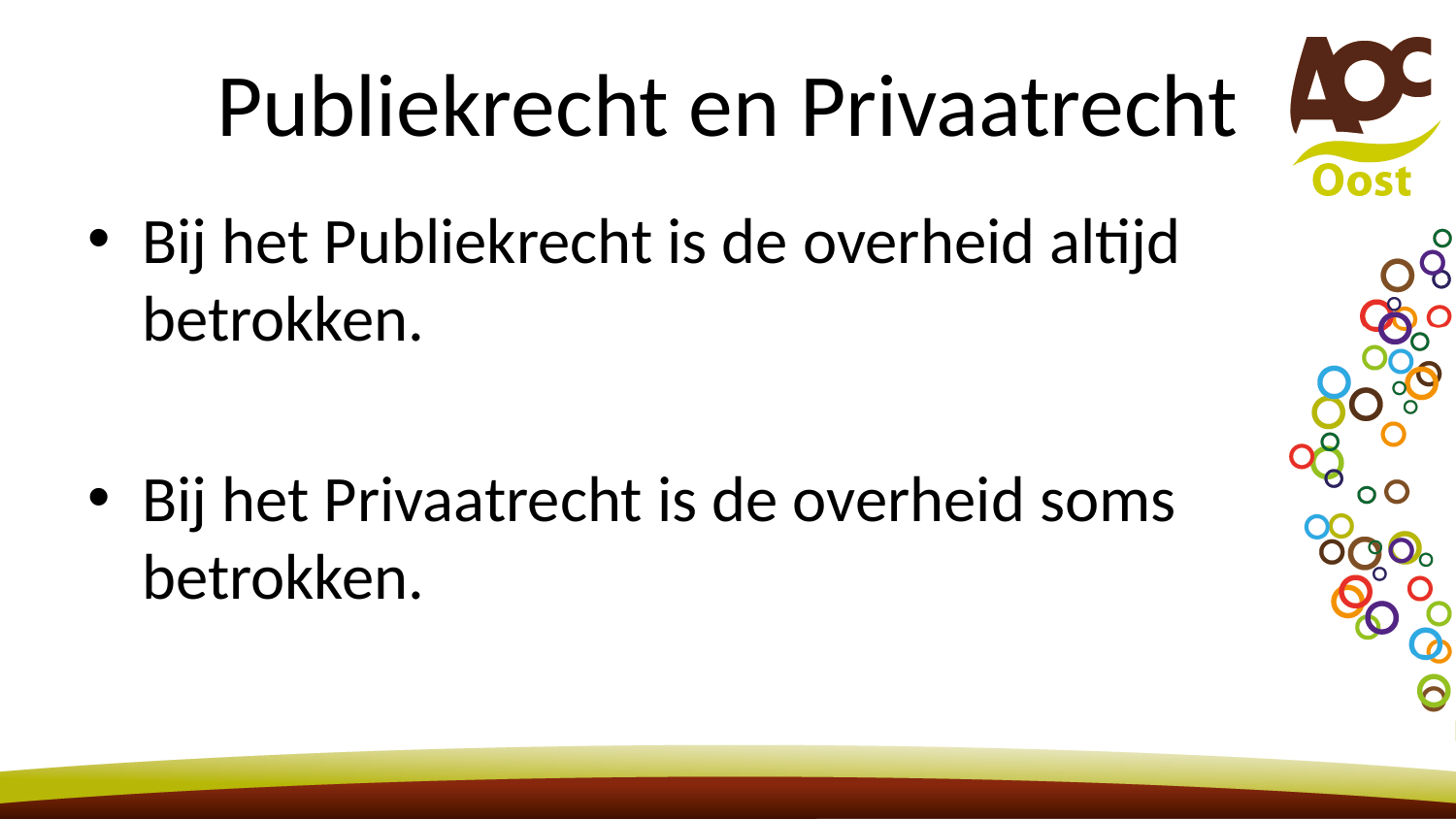

# Publiekrecht en Privaatrecht
Bij het Publiekrecht is de overheid altijd betrokken.

Bij het Privaatrecht is de overheid soms betrokken.